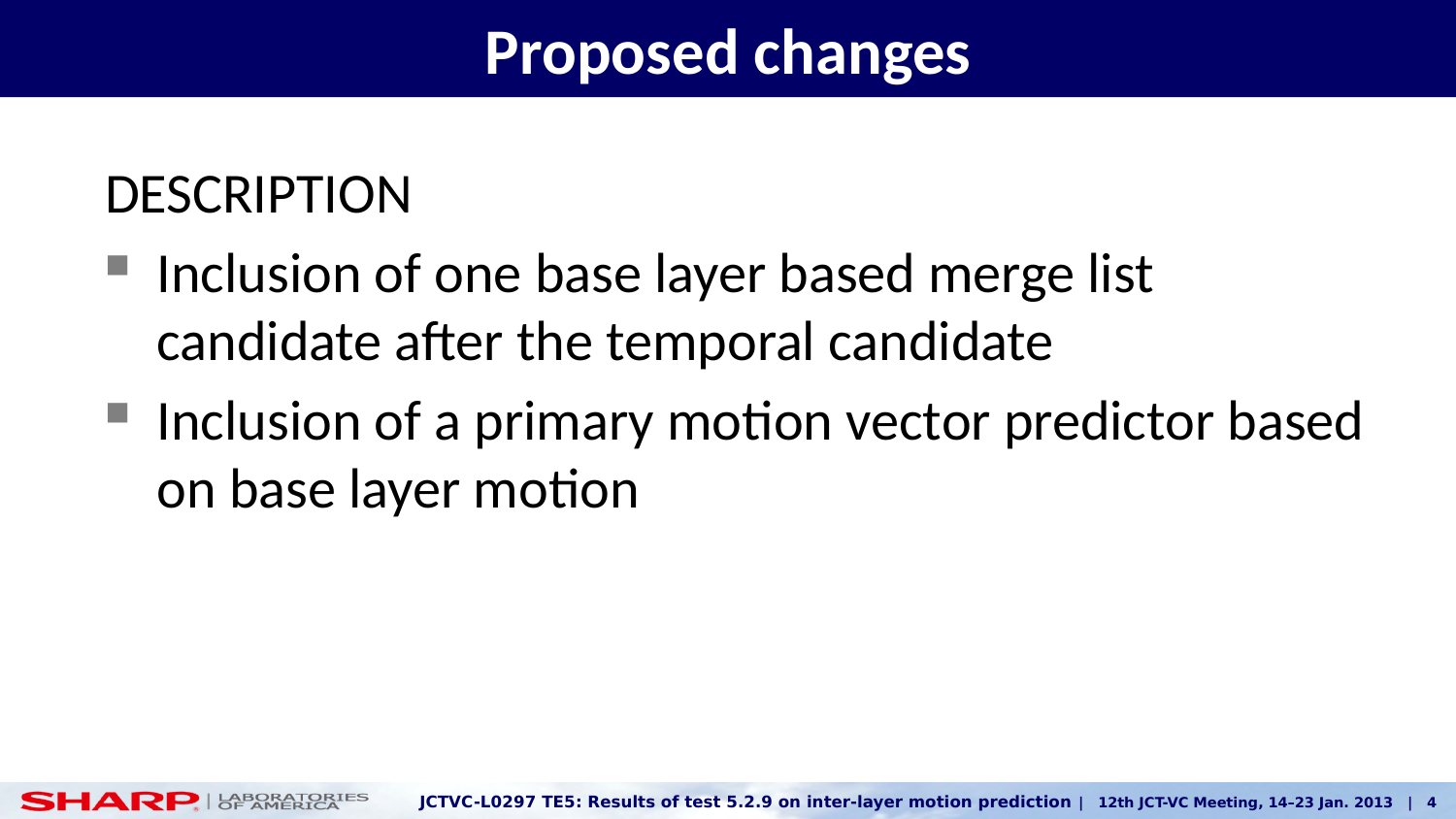

# Proposed changes
DESCRIPTION
Inclusion of one base layer based merge list candidate after the temporal candidate
Inclusion of a primary motion vector predictor based on base layer motion